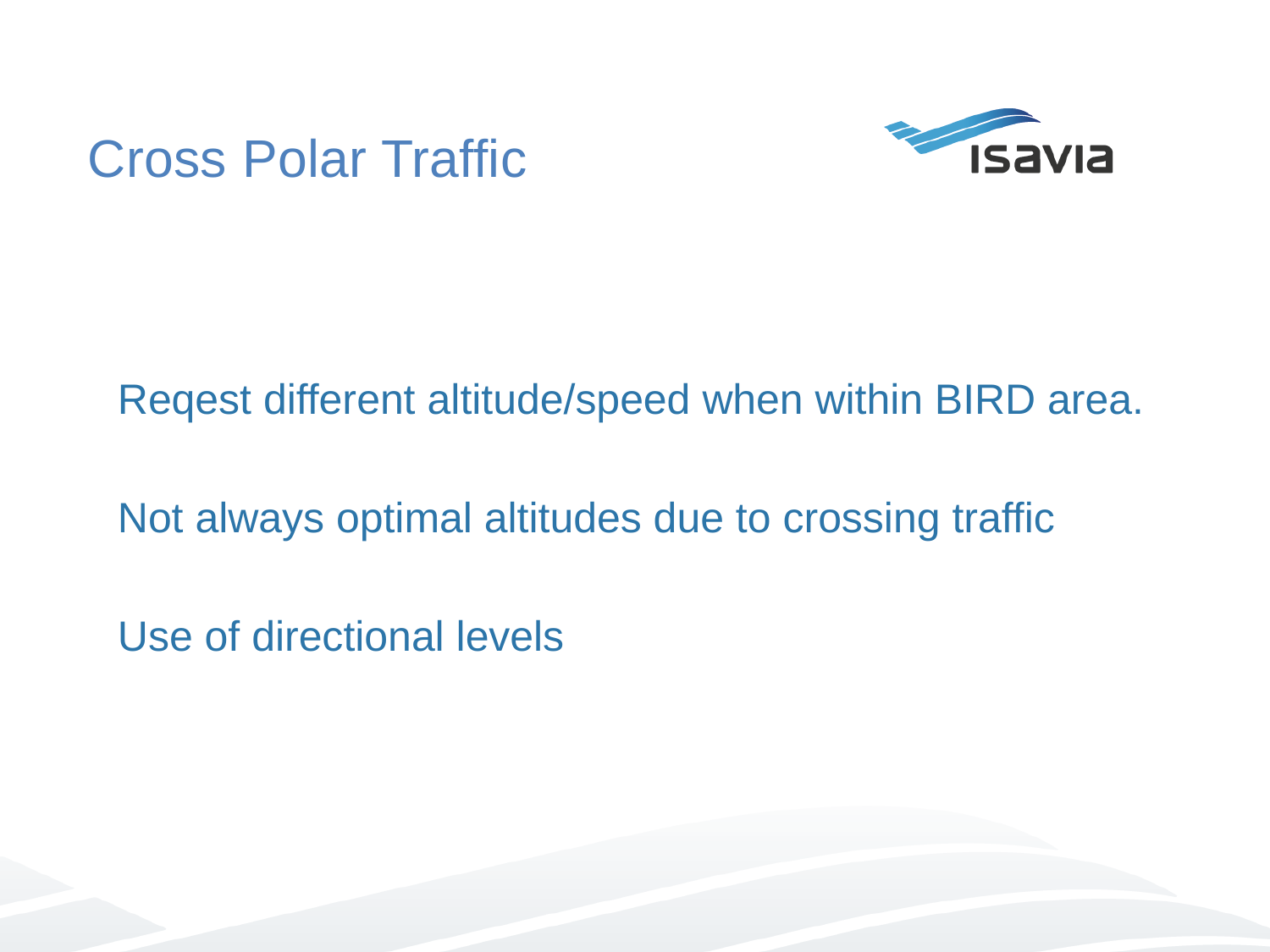

# Cross Polar Traffic

Reqest different altitude/speed when within BIRD area.

Not always optimal altitudes due to crossing traffic

Use of directional levels